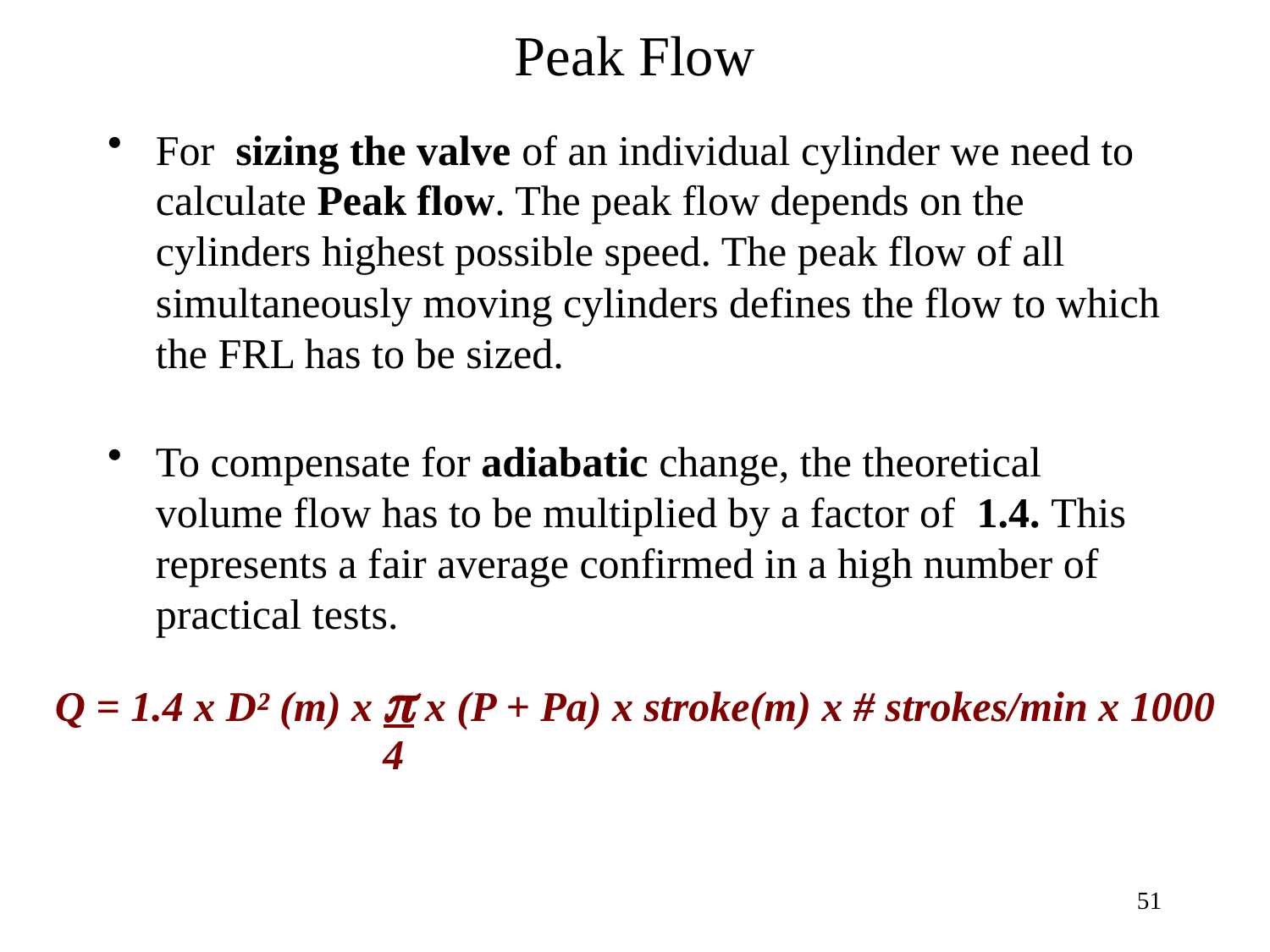

# Peak Flow
For  sizing the valve of an individual cylinder we need to calculate Peak flow. The peak flow depends on the cylinders highest possible speed. The peak flow of all simultaneously moving cylinders defines the flow to which the FRL has to be sized.

To compensate for adiabatic change, the theoretical volume flow has to be multiplied by a factor of  1.4. This represents a fair average confirmed in a high number of practical tests.
Q = 1.4 x D² (m) x π x (P + Pa) x stroke(m) x # strokes/min x 1000	                   4

51